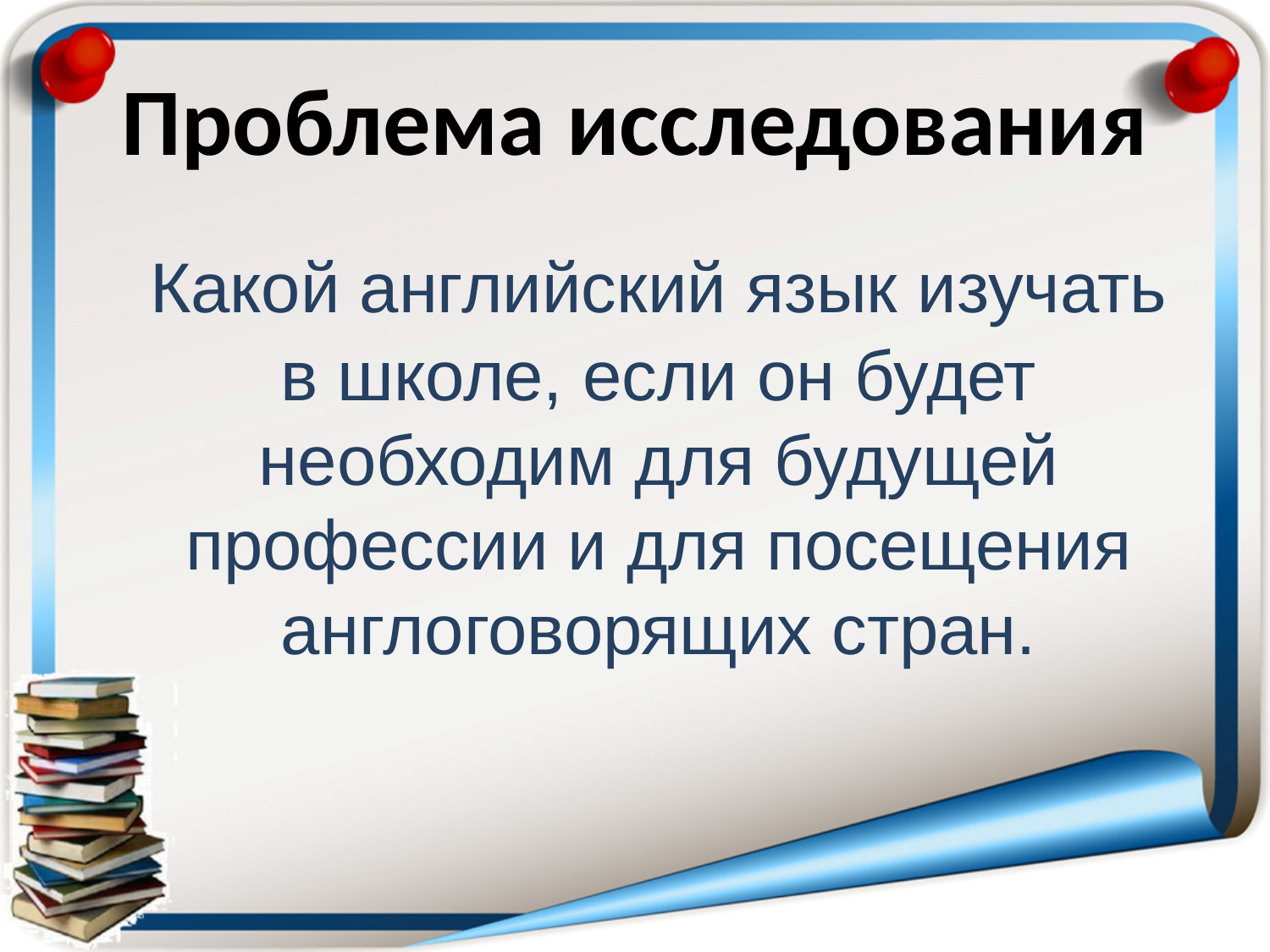

# Проблема исследования
 	Какой английский язык изучать в школе, если он будет необходим для будущей профессии и для посещения англоговорящих стран.